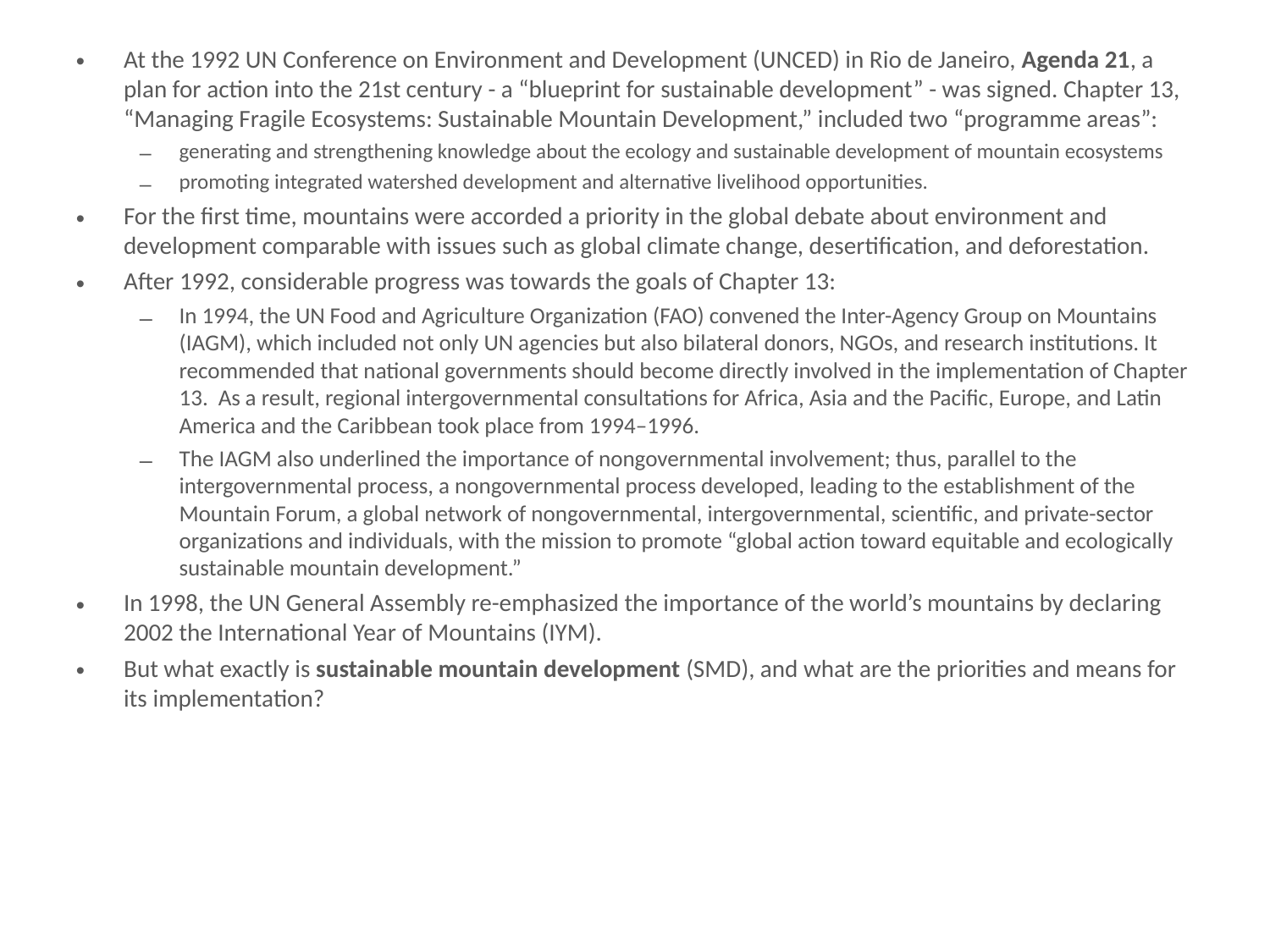

# At the 1992 UN Conference on Environment and Development (UNCED) in Rio de Ja...
At the 1992 UN Conference on Environment and Development (UNCED) in Rio de Janeiro, Agenda 21, a plan for action into the 21st century - a “blueprint for sustainable development” - was signed. Chapter 13, “Managing Fragile Ecosystems: Sustainable Mountain Development,” included two “programme areas”:
generating and strengthening knowledge about the ecology and sustainable development of mountain ecosystems
promoting integrated watershed development and alternative livelihood opportunities.
For the first time, mountains were accorded a priority in the global debate about environment and development comparable with issues such as global climate change, desertification, and deforestation.
After 1992, considerable progress was towards the goals of Chapter 13:
In 1994, the UN Food and Agriculture Organization (FAO) convened the Inter-Agency Group on Mountains (IAGM), which included not only UN agencies but also bilateral donors, NGOs, and research institutions. It recommended that national governments should become directly involved in the implementation of Chapter 13.  As a result, regional intergovernmental consultations for Africa, Asia and the Pacific, Europe, and Latin America and the Caribbean took place from 1994–1996.
The IAGM also underlined the importance of nongovernmental involvement; thus, parallel to the intergovernmental process, a nongovernmental process developed, leading to the establishment of the Mountain Forum, a global network of nongovernmental, intergovernmental, scientific, and private-sector organizations and individuals, with the mission to promote “global action toward equitable and ecologically sustainable mountain development.”
In 1998, the UN General Assembly re-emphasized the importance of the world’s mountains by declaring 2002 the International Year of Mountains (IYM).
But what exactly is sustainable mountain development (SMD), and what are the priorities and means for its implementation?